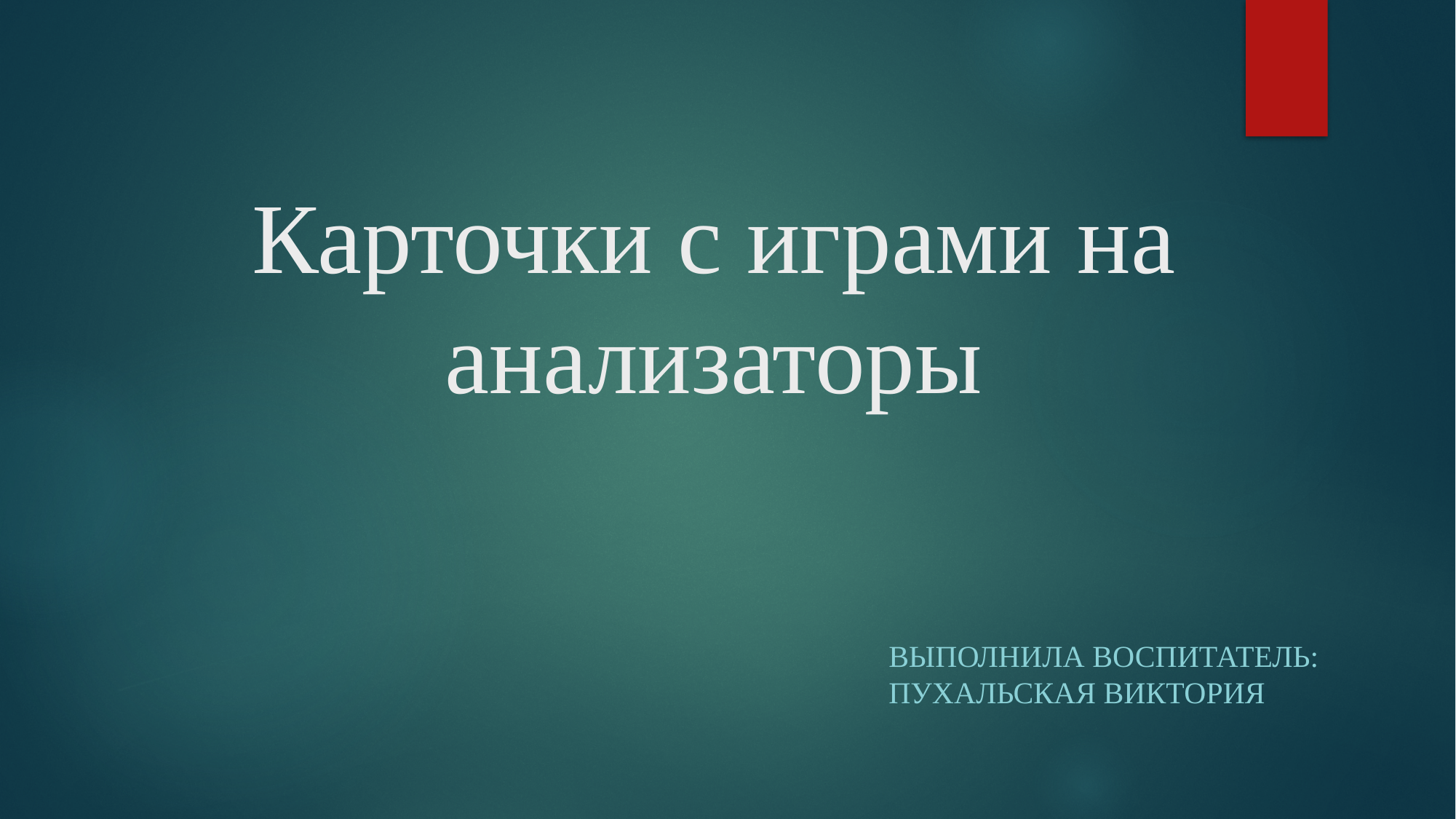

# Карточки с играми на анализаторы
Выполнила воспитатель: Пухальская Виктория